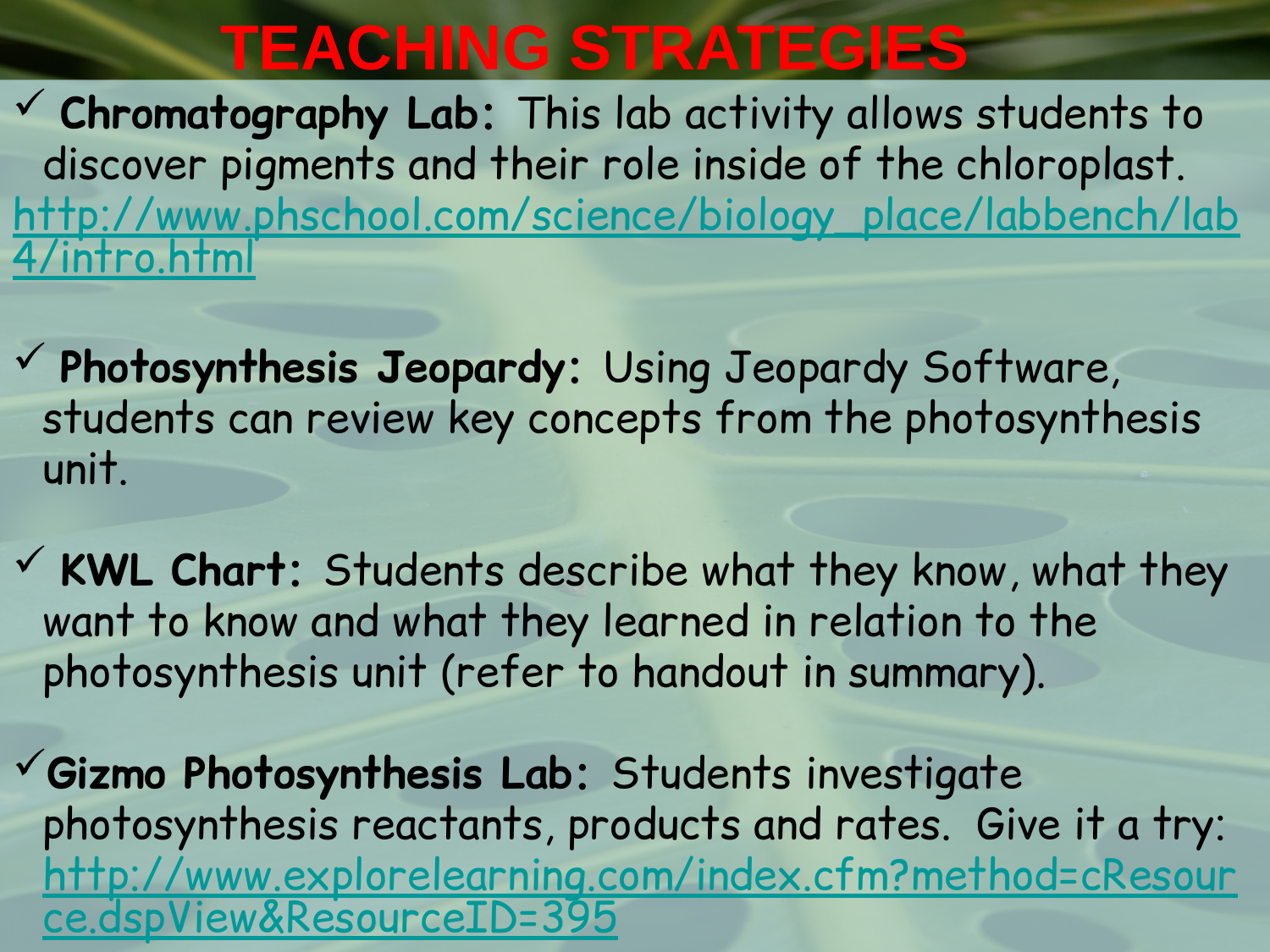

Teaching strategies
 Chromatography Lab: This lab activity allows students to discover pigments and their role inside of the chloroplast.
http://www.phschool.com/science/biology_place/labbench/lab4/intro.html

 Photosynthesis Jeopardy: Using Jeopardy Software, students can review key concepts from the photosynthesis unit.

 KWL Chart: Students describe what they know, what they want to know and what they learned in relation to the photosynthesis unit (refer to handout in summary).

Gizmo Photosynthesis Lab: Students investigate photosynthesis reactants, products and rates.  Give it a try: http://www.explorelearning.com/index.cfm?method=cResource.dspView&ResourceID=395